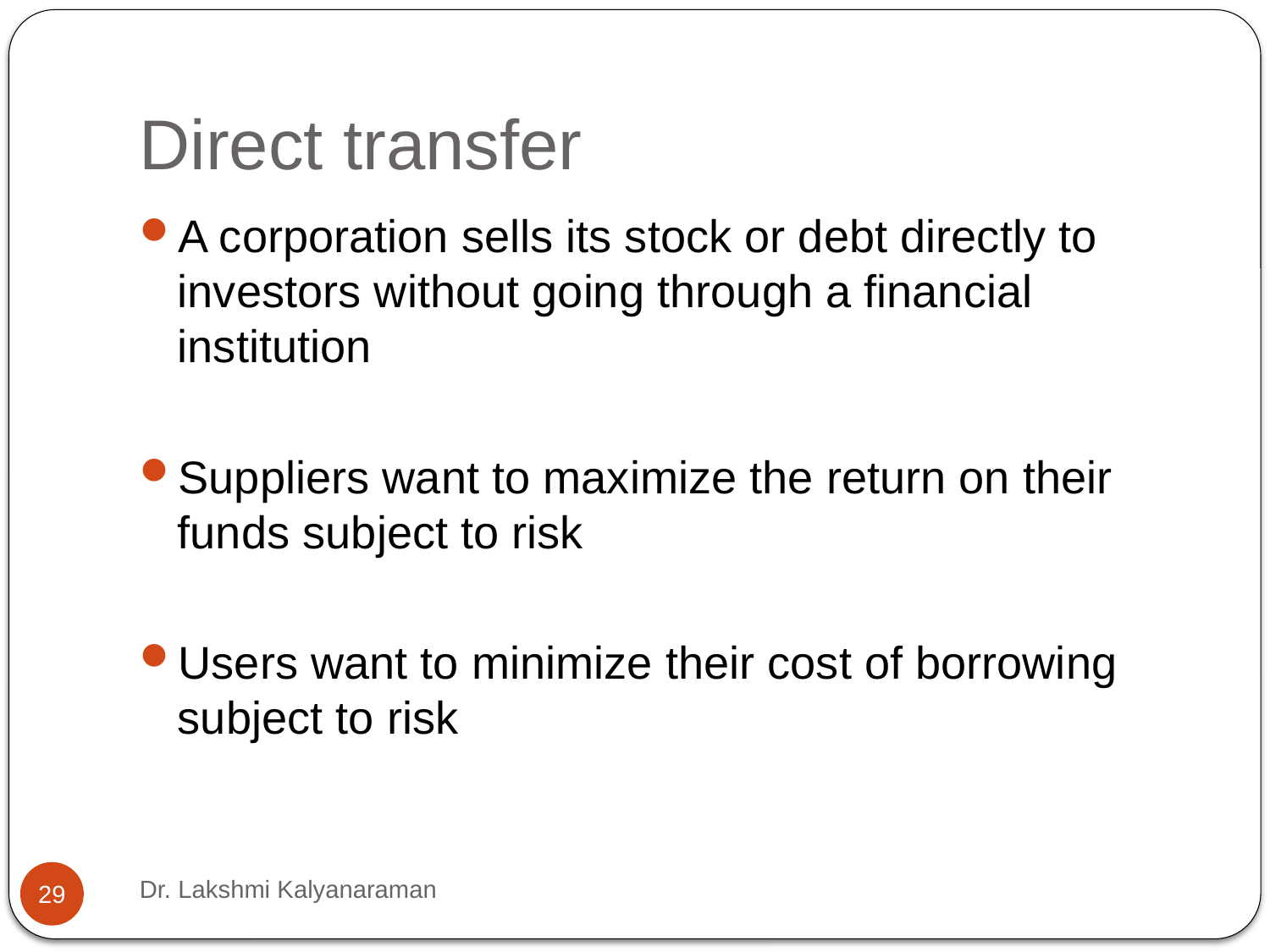

# Direct transfer
A corporation sells its stock or debt directly to investors without going through a financial institution

Suppliers want to maximize the return on their funds subject to risk

Users want to minimize their cost of borrowing subject to risk
Dr. Lakshmi Kalyanaraman
29